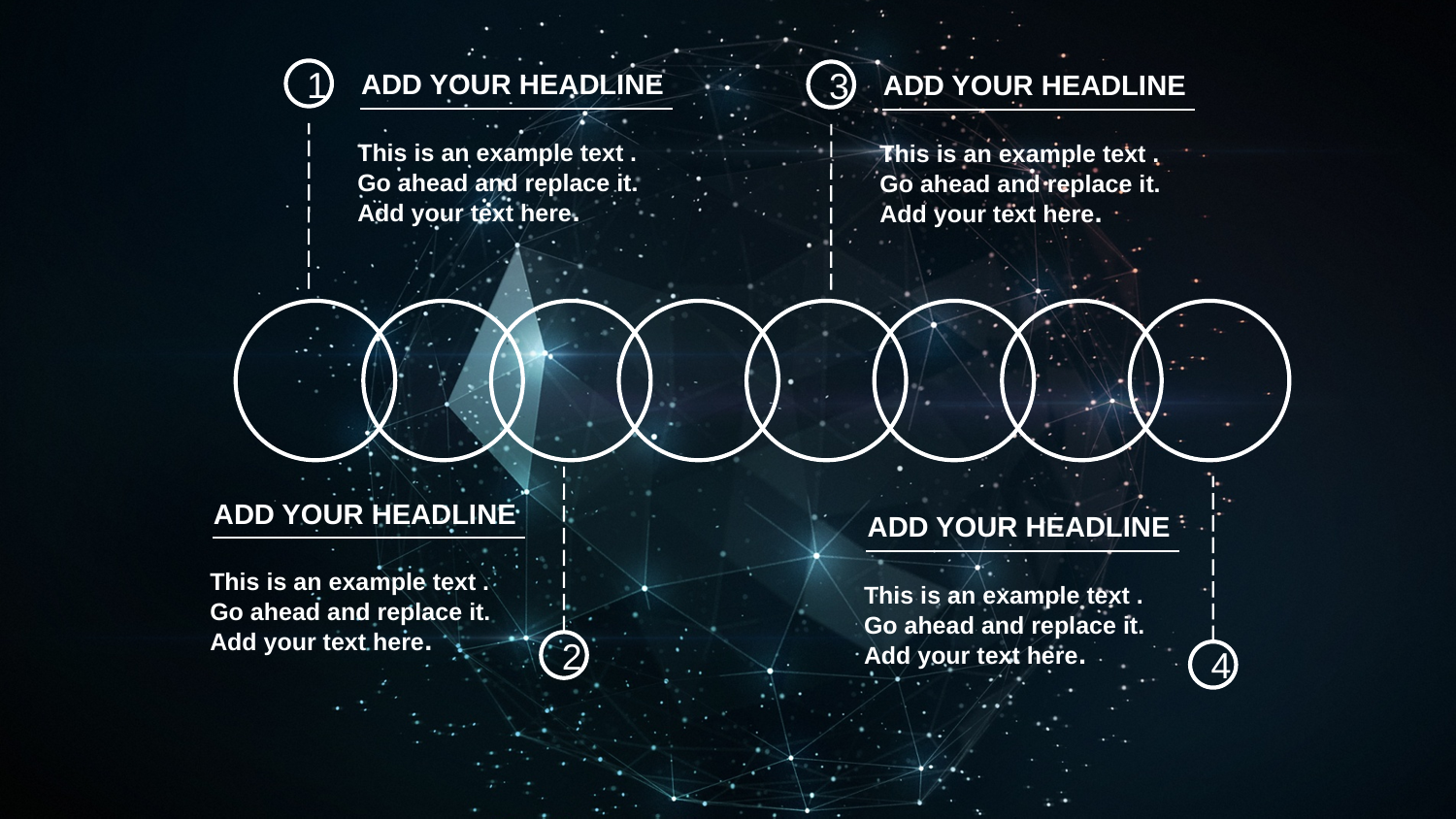

ADD YOUR HEADLINE

This is an example text .
Go ahead and replace it.
Add your text here.
1
ADD YOUR HEADLINE

This is an example text .
Go ahead and replace it.
Add your text here.
3

ADD YOUR HEADLINE

This is an example text .
Go ahead and replace it.
Add your text here.
ADD YOUR HEADLINE

This is an example text .
Go ahead and replace it.
Add your text here.
2
4